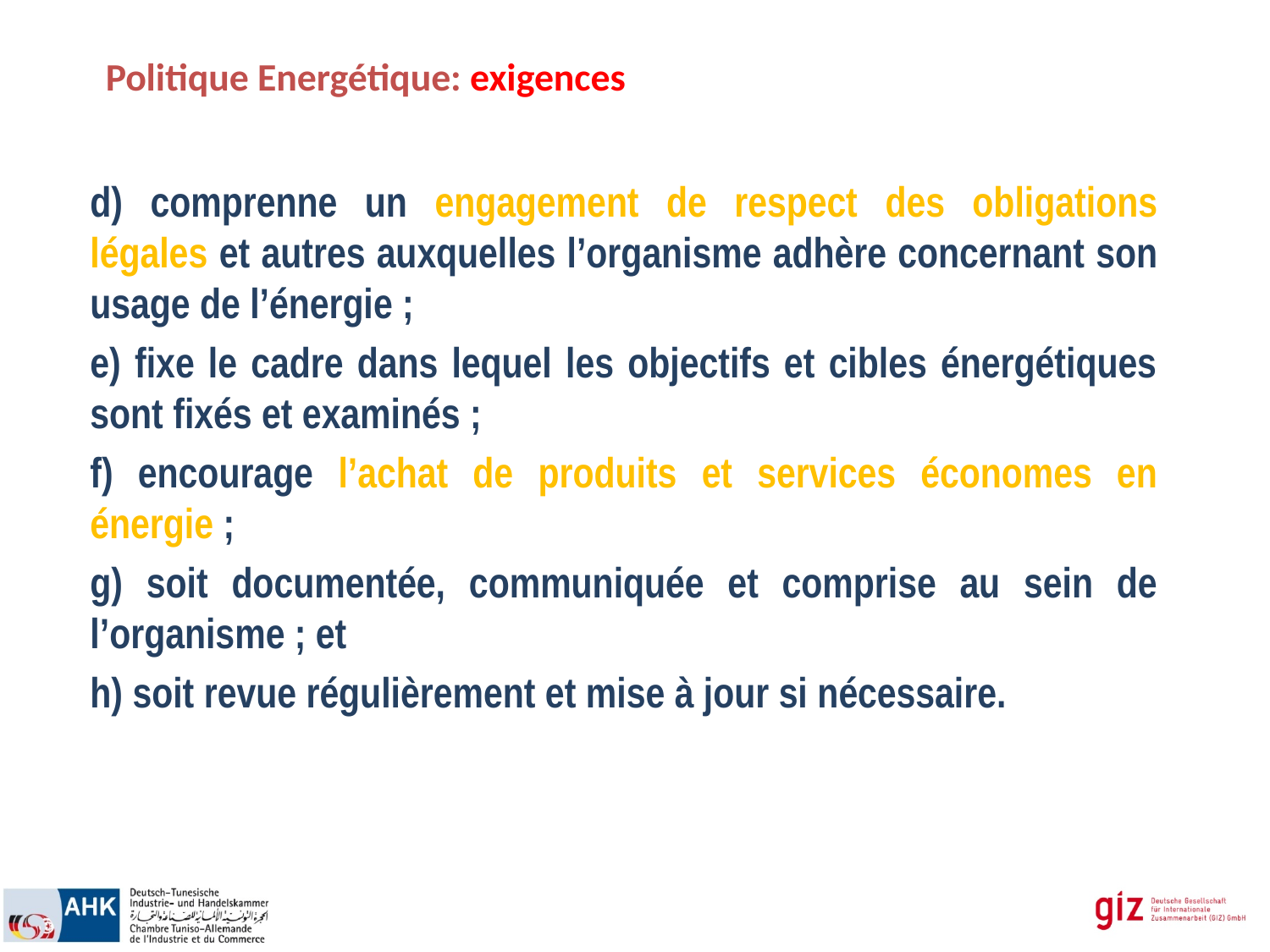

Politique Energétique: exigences
	d) comprenne un engagement de respect des obligations légales et autres auxquelles l’organisme adhère concernant son usage de l’énergie ;
	e) fixe le cadre dans lequel les objectifs et cibles énergétiques sont fixés et examinés ;
	f) encourage l’achat de produits et services économes en énergie ;
	g) soit documentée, communiquée et comprise au sein de l’organisme ; et
	h) soit revue régulièrement et mise à jour si nécessaire.